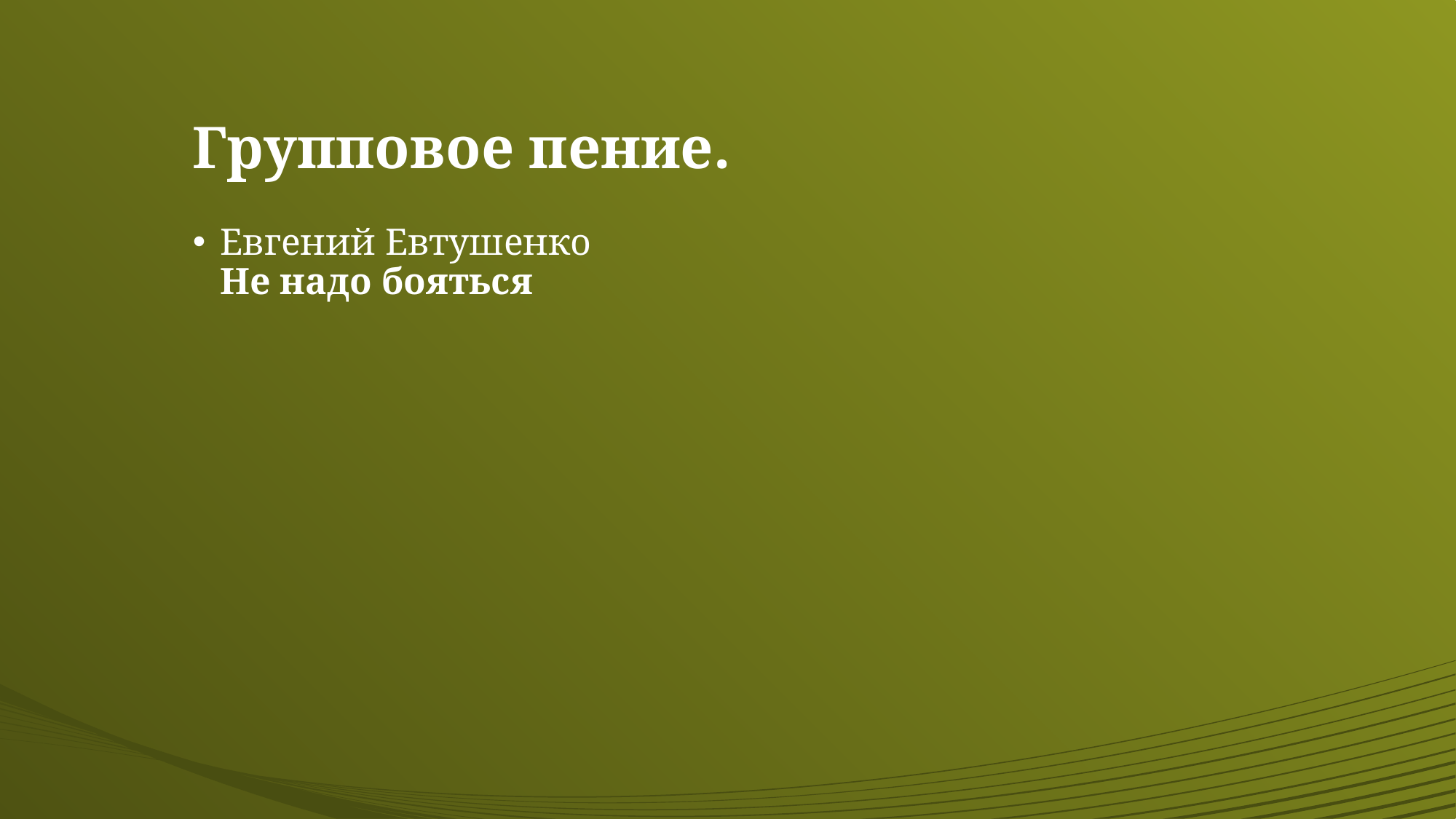

# Групповое пение.
Евгений Евтушенко
Не надо бояться